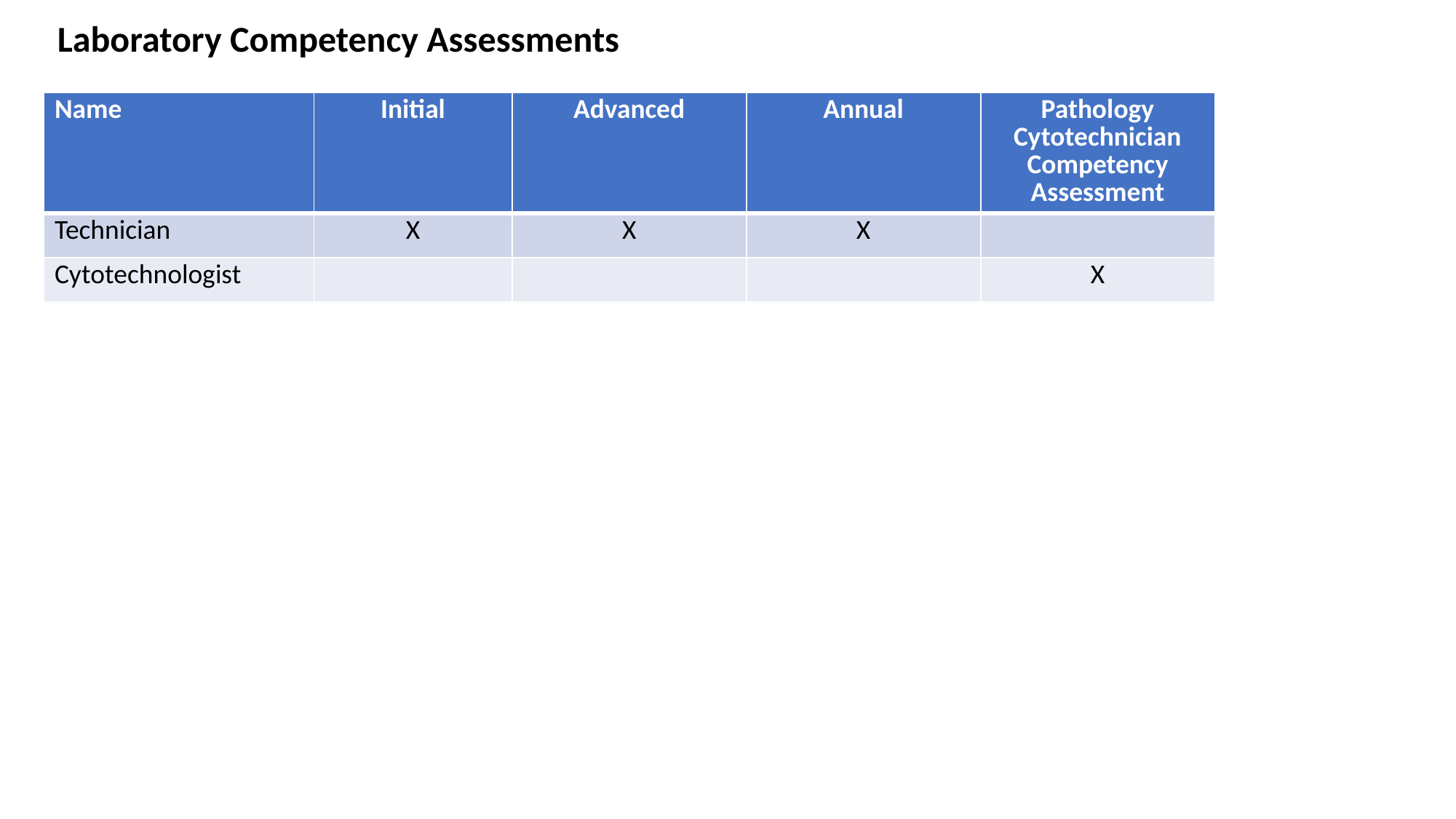

Laboratory Competency Assessments
| Name | Initial | Advanced | Annual | Pathology Cytotechnician Competency Assessment |
| --- | --- | --- | --- | --- |
| Technician | X | X | X |  |
| Cytotechnologist |  |  |  | X |